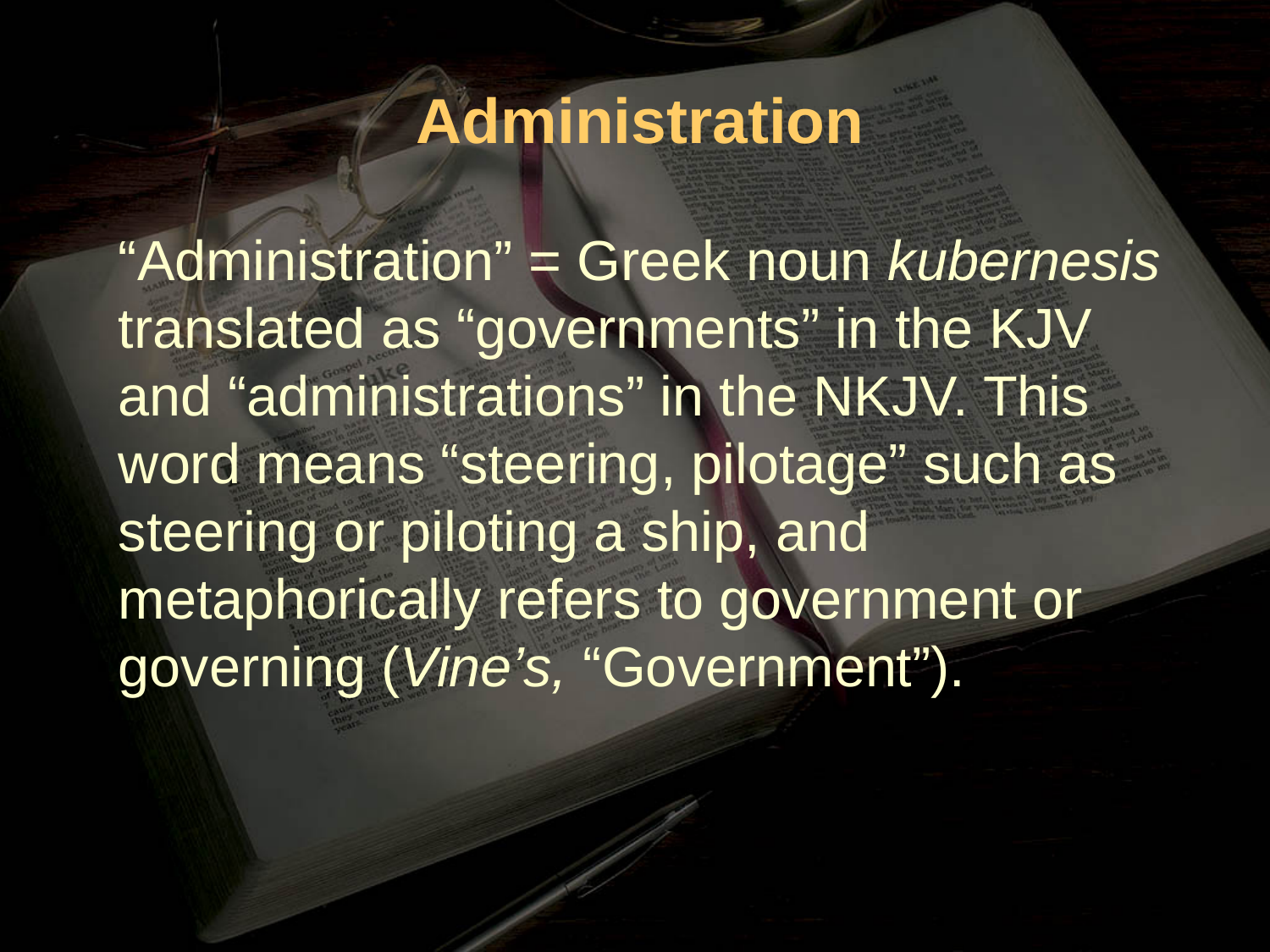

Administration

“Administration” = Greek noun kubernesis translated as “governments” in the KJV and “administrations” in the NKJV. This word means “steering, pilotage” such as steering or piloting a ship, and metaphorically refers to government or governing (Vine’s, “Government”).